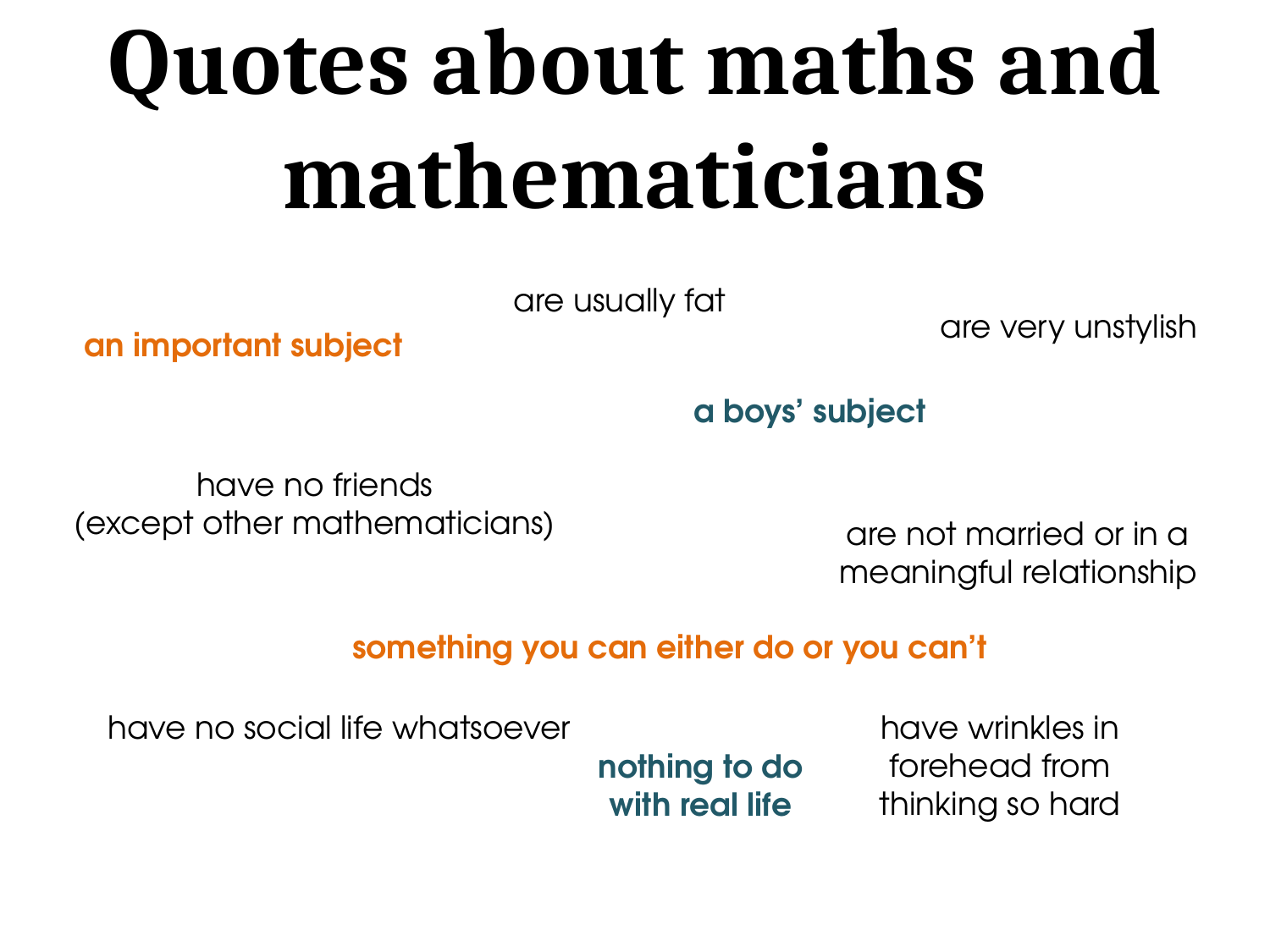

Quotes about maths and mathematicians
are usually fat
 are very unstylish
an important subject
a boys’ subject
have no friends
(except other mathematicians)
are not married or in a meaningful relationship
something you can either do or you can’t
have no social life whatsoever
have wrinkles in forehead from thinking so hard
nothing to do with real life